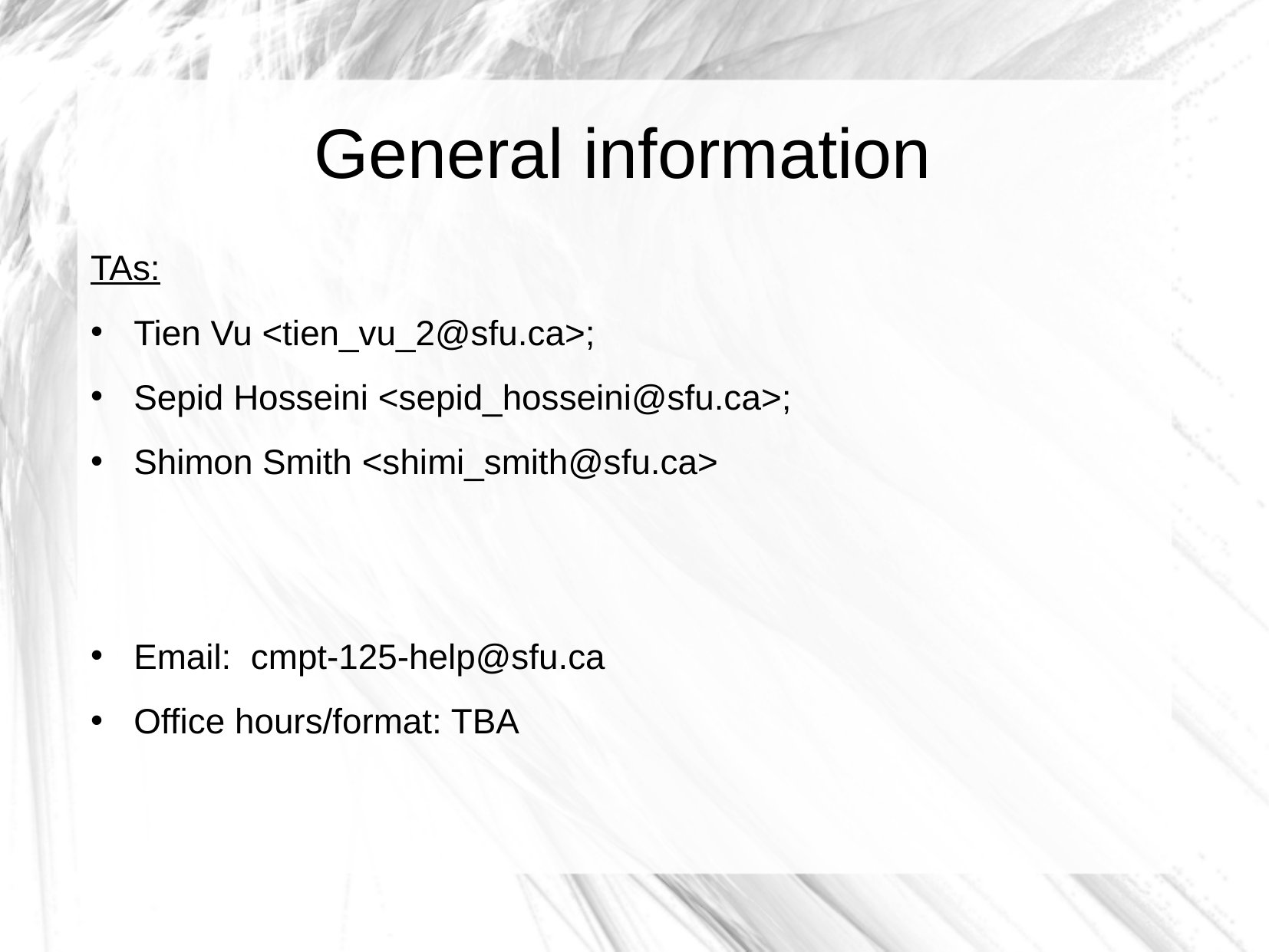

General information
TAs:
Tien Vu <tien_vu_2@sfu.ca>;
Sepid Hosseini <sepid_hosseini@sfu.ca>;
Shimon Smith <shimi_smith@sfu.ca>

Email:  cmpt-125-help@sfu.ca
Office hours/format: TBA